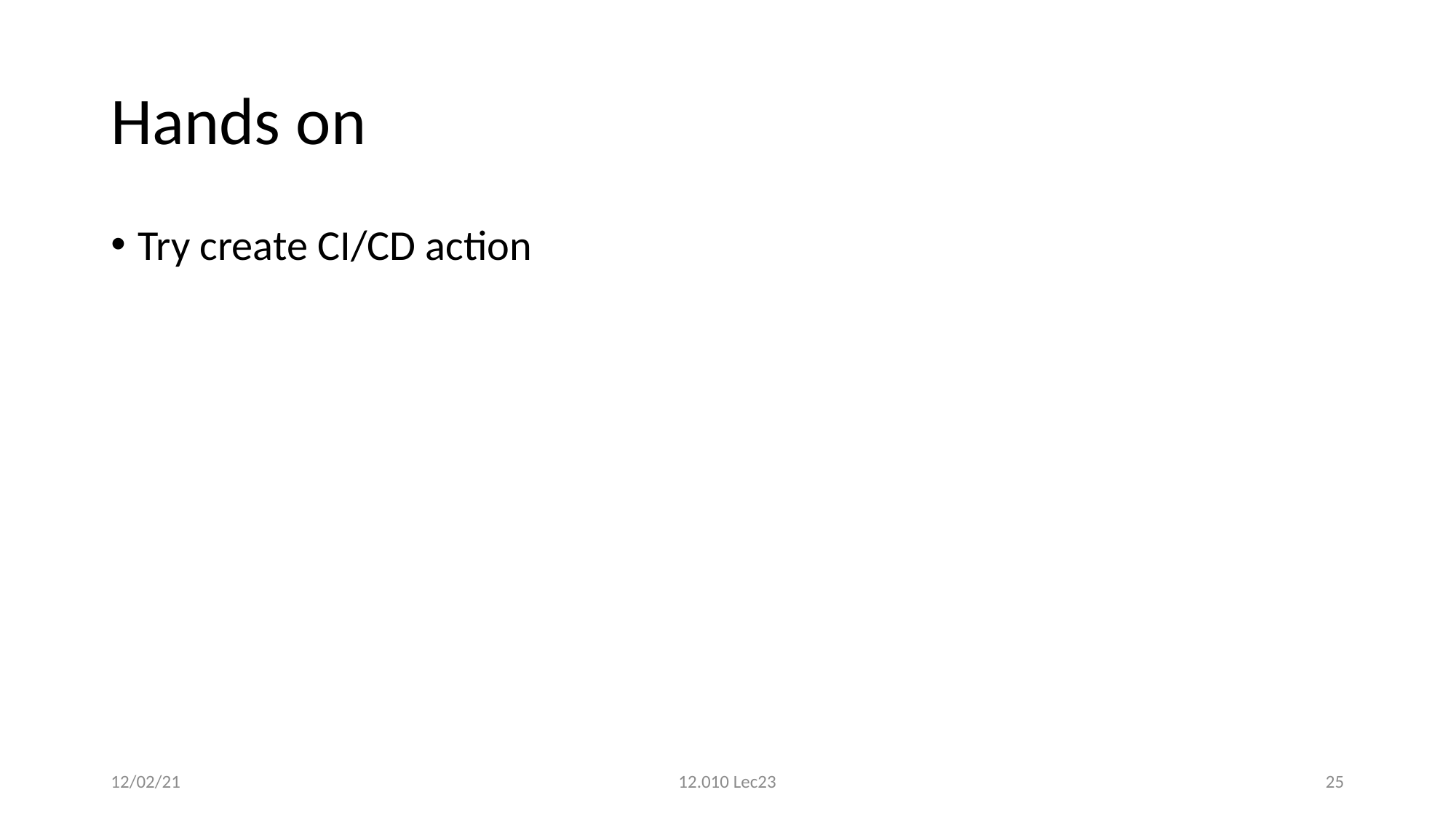

# Hands on
Try create CI/CD action
12/02/21
12.010 Lec23
25